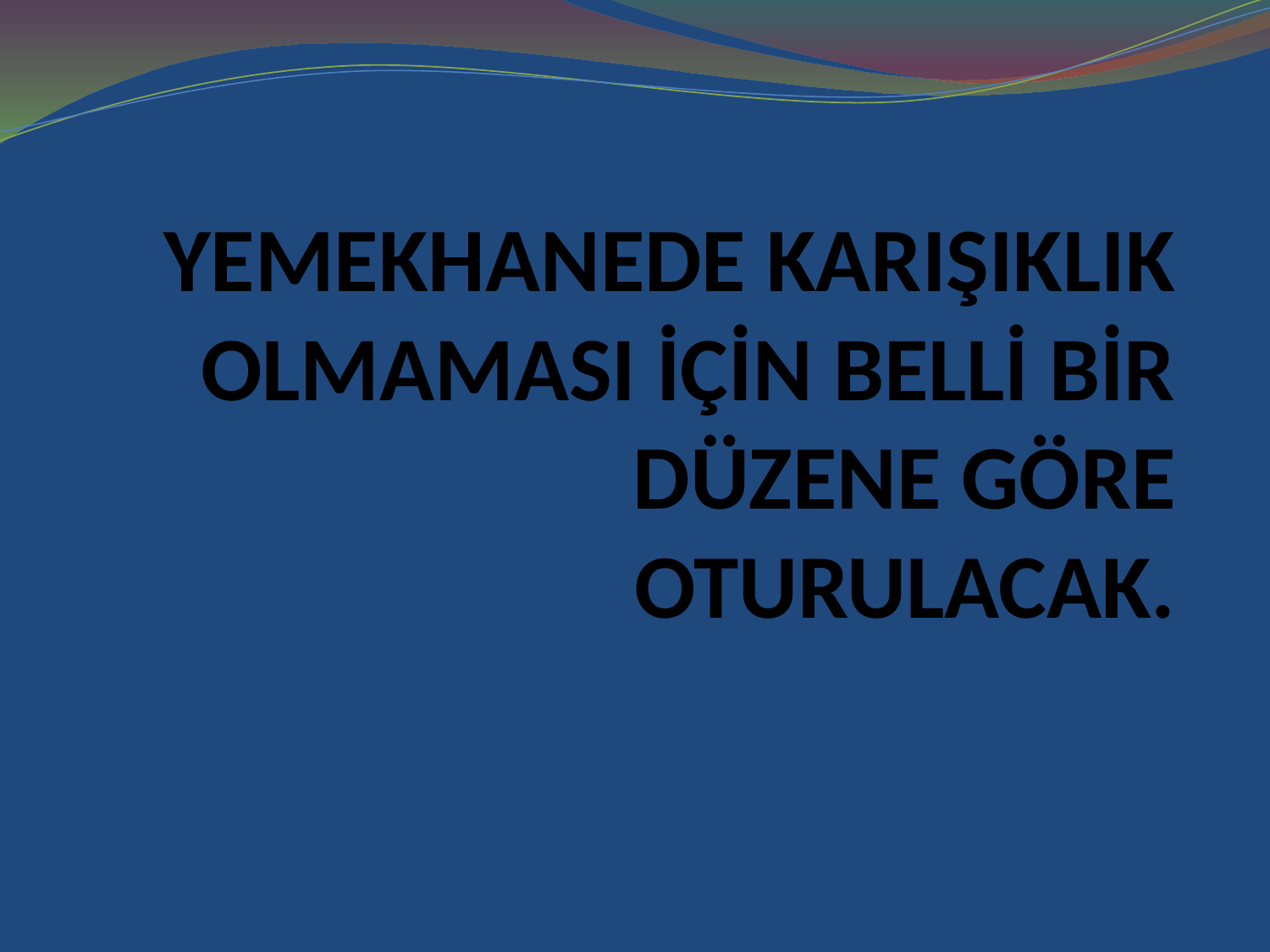

# YEMEKHANEDE KARIŞIKLIK OLMAMASI İÇİN BELLİ BİR DÜZENE GÖRE OTURULACAK.